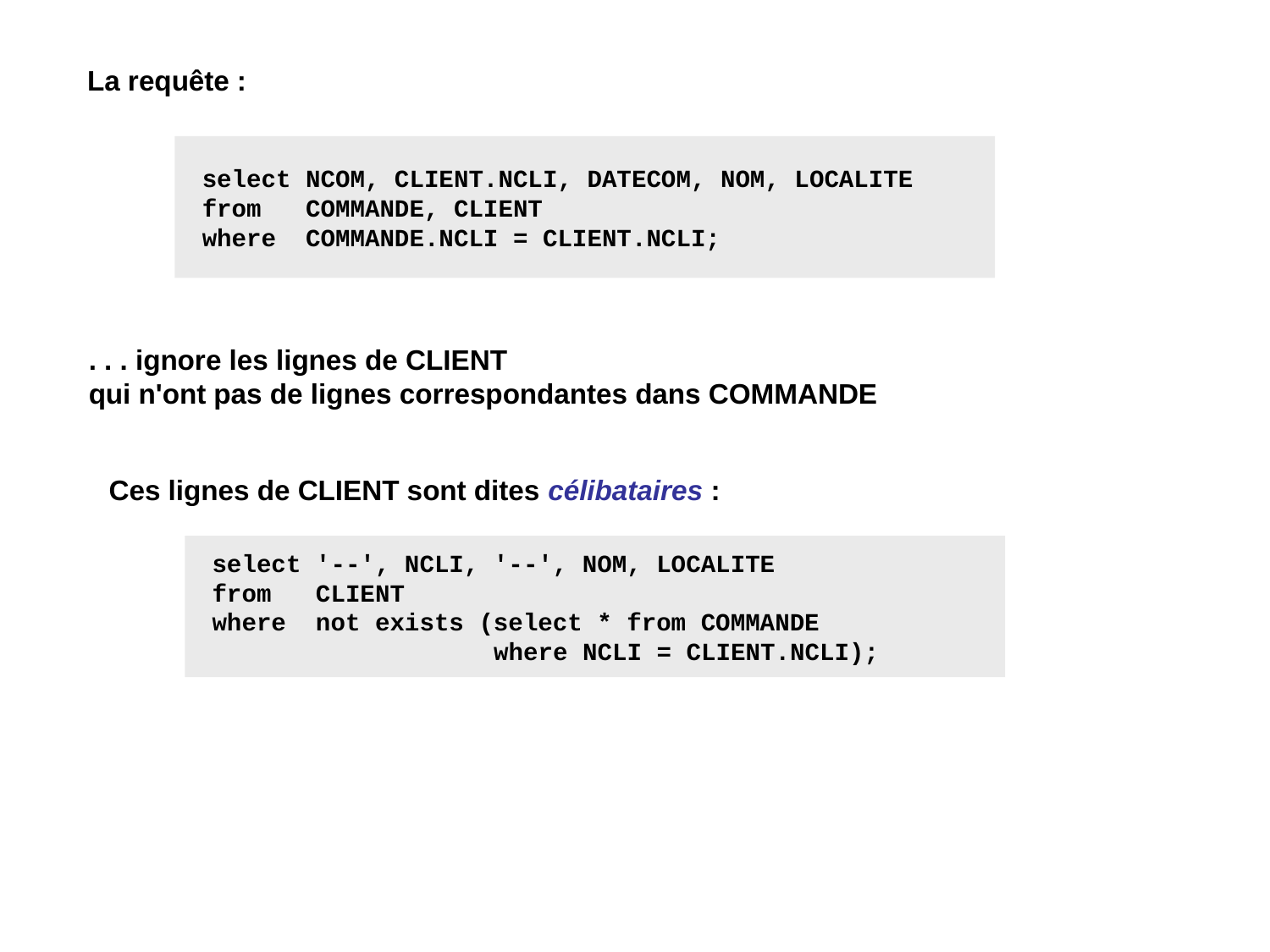

La requête :
 select NCOM, CLIENT.NCLI, DATECOM, NOM, LOCALITE
 from   COMMANDE, CLIENT
 where  COMMANDE.NCLI = CLIENT.NCLI;
. . . ignore les lignes de CLIENT
qui n'ont pas de lignes correspondantes dans COMMANDE
Ces lignes de CLIENT sont dites célibataires :
 select '--', NCLI, '--', NOM, LOCALITE
 from   CLIENT
 where  not exists (select * from COMMANDE
                    where NCLI = CLIENT.NCLI);